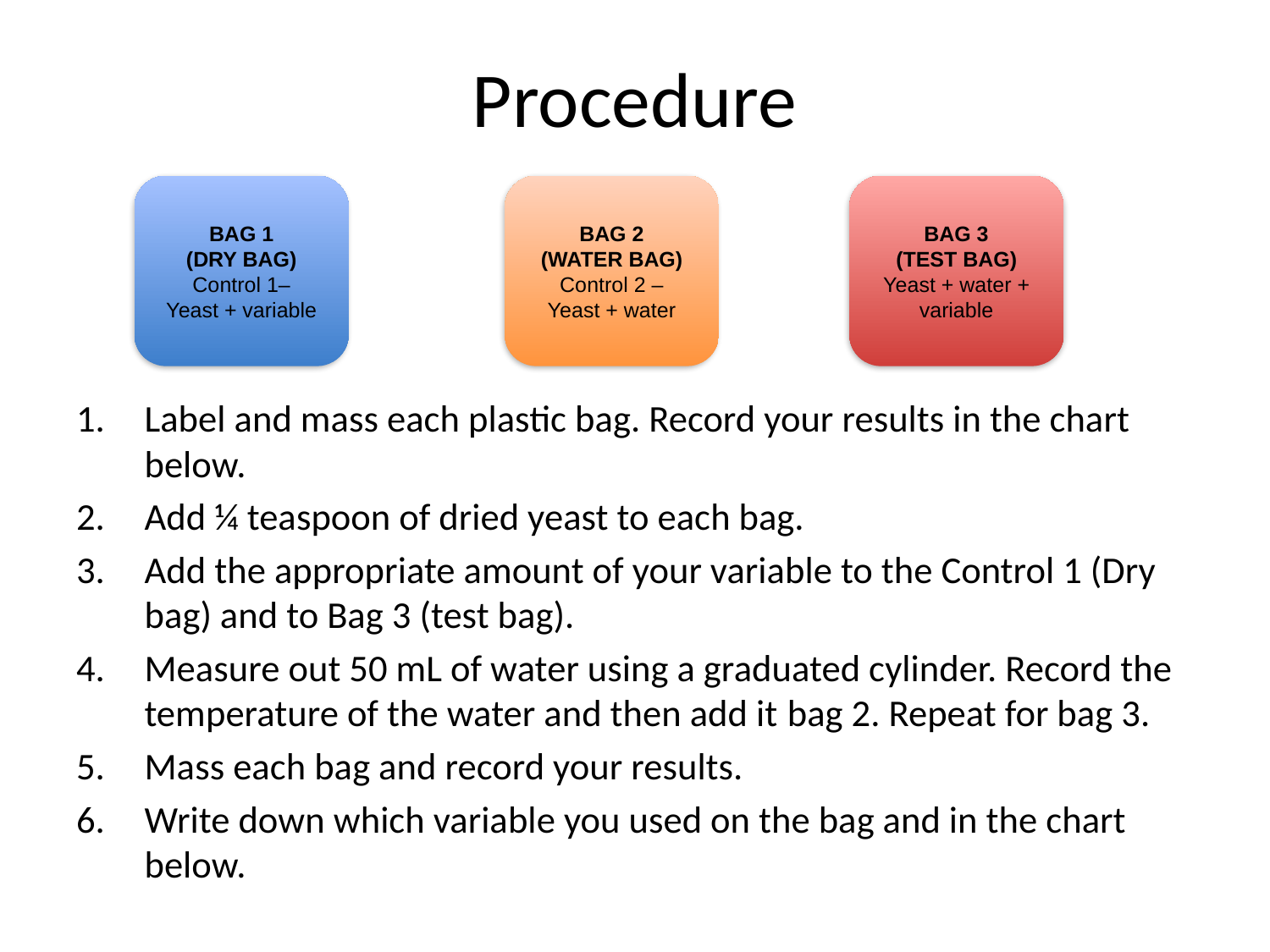

# Procedure
BAG 1
(DRY BAG)
Control 1–
Yeast + variable
BAG 2
(WATER BAG)
Control 2 –
Yeast + water
BAG 3
(TEST BAG)
Yeast + water + variable
Label and mass each plastic bag. Record your results in the chart below.
Add ¼ teaspoon of dried yeast to each bag.
Add the appropriate amount of your variable to the Control 1 (Dry bag) and to Bag 3 (test bag).
Measure out 50 mL of water using a graduated cylinder. Record the temperature of the water and then add it bag 2. Repeat for bag 3.
Mass each bag and record your results.
Write down which variable you used on the bag and in the chart below.